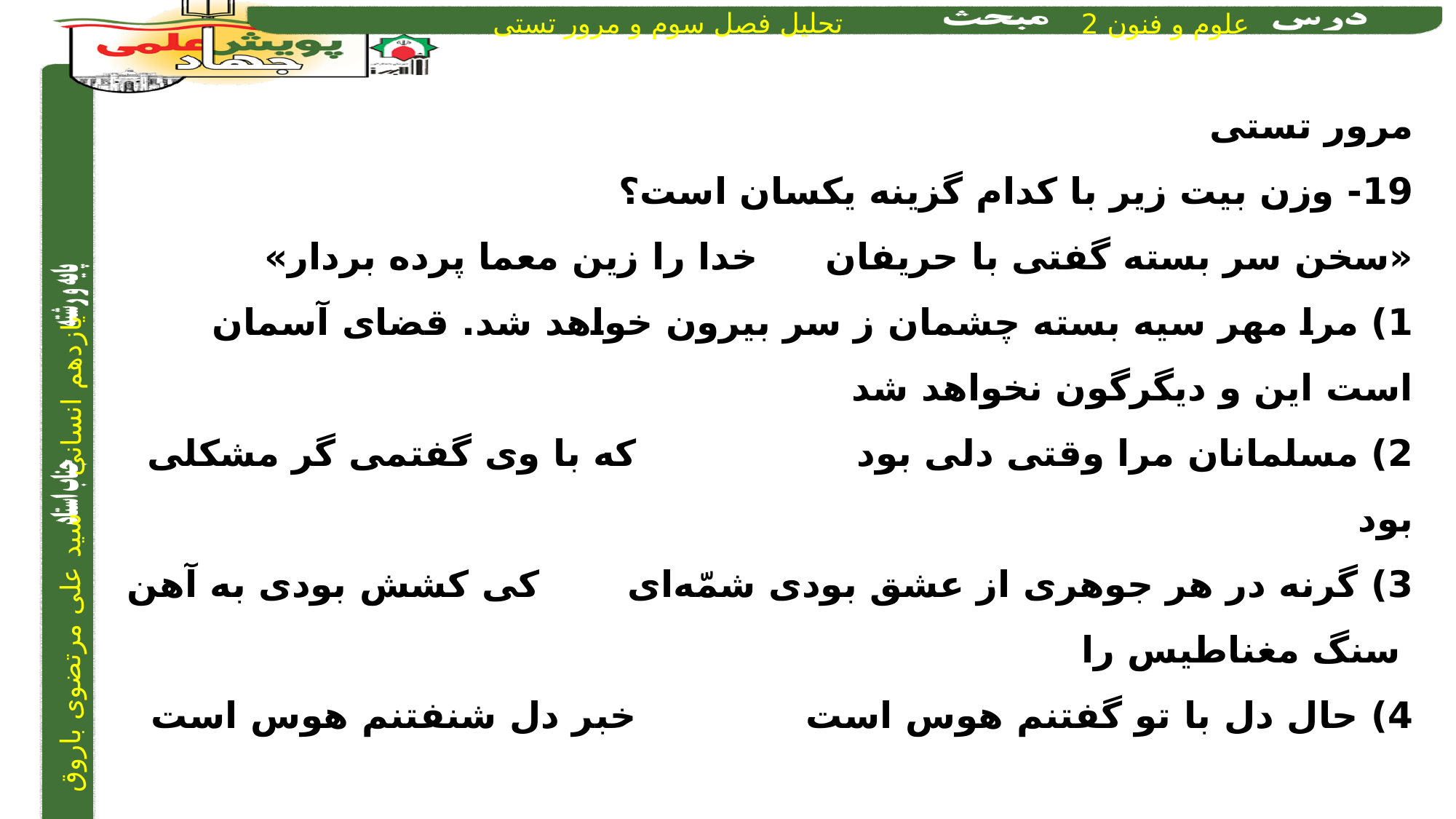

مرور تستی
19- وزن بیت زیر با کدام گزینه یکسان است؟
«سخن سر بسته گفتی با حریفان 	 	خدا را زین معما پرده بردار»
1) مرا مهر سیه بسته چشمان ز سر بیرون خواهد شد.	 قضای آسمان است این و دیگرگون نخواهد شد
2) مسلمانان مرا وقتی دلی بود	 		 که با وی گفتمی گر مشکلی بود
3) گرنه در هر جوهری از عشق بودی شمّه‌ای	 	کی کشش بودی به آهن  سنگ مغناطیس را
4) حال دل با تو گفتنم هوس است	 		 خبر دل شنفتنم هوس است

2